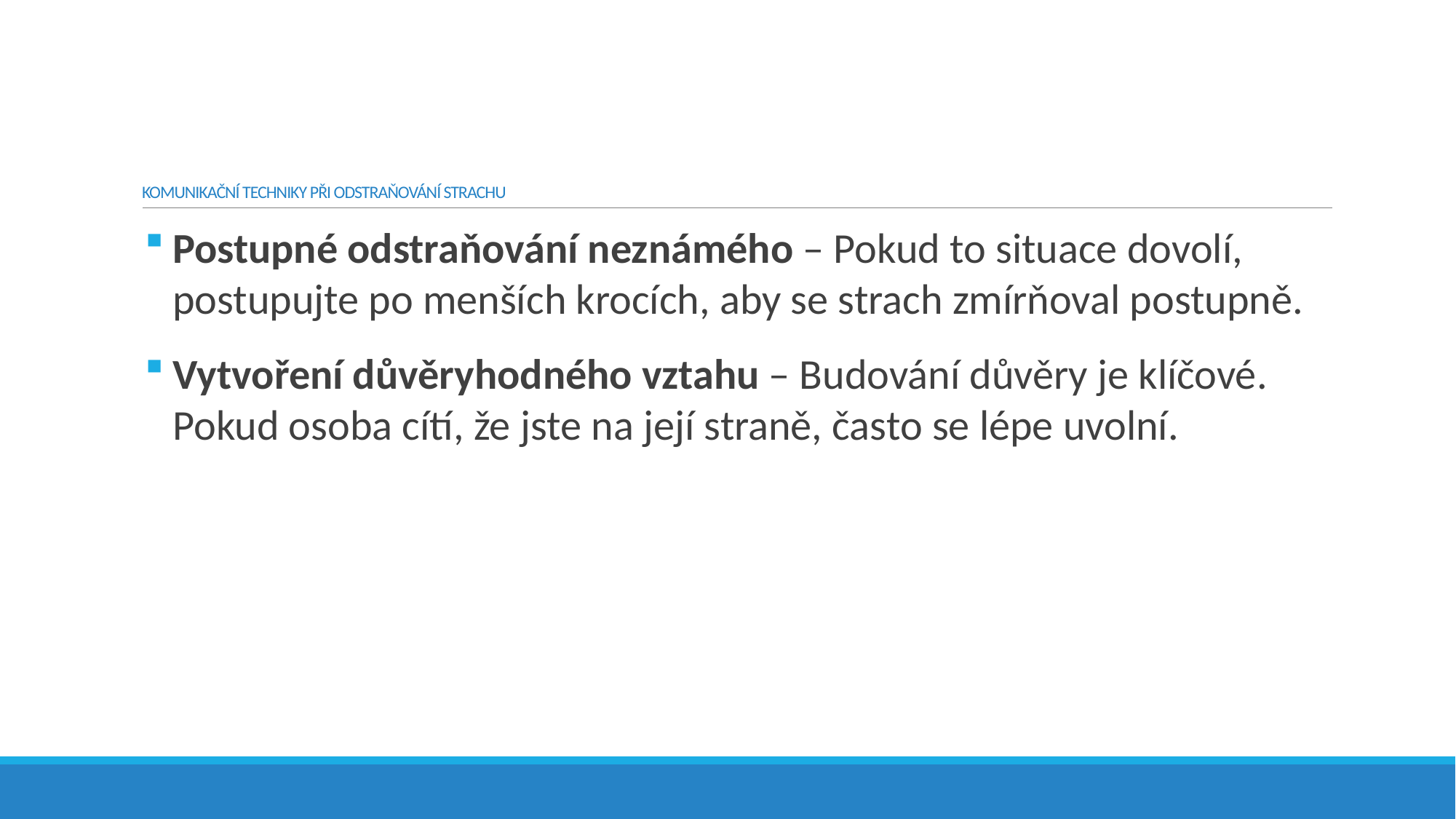

# KOMUNIKAČNÍ TECHNIKY PŘI ODSTRAŇOVÁNÍ STRACHU
Postupné odstraňování neznámého – Pokud to situace dovolí, postupujte po menších krocích, aby se strach zmírňoval postupně.
Vytvoření důvěryhodného vztahu – Budování důvěry je klíčové. Pokud osoba cítí, že jste na její straně, často se lépe uvolní.